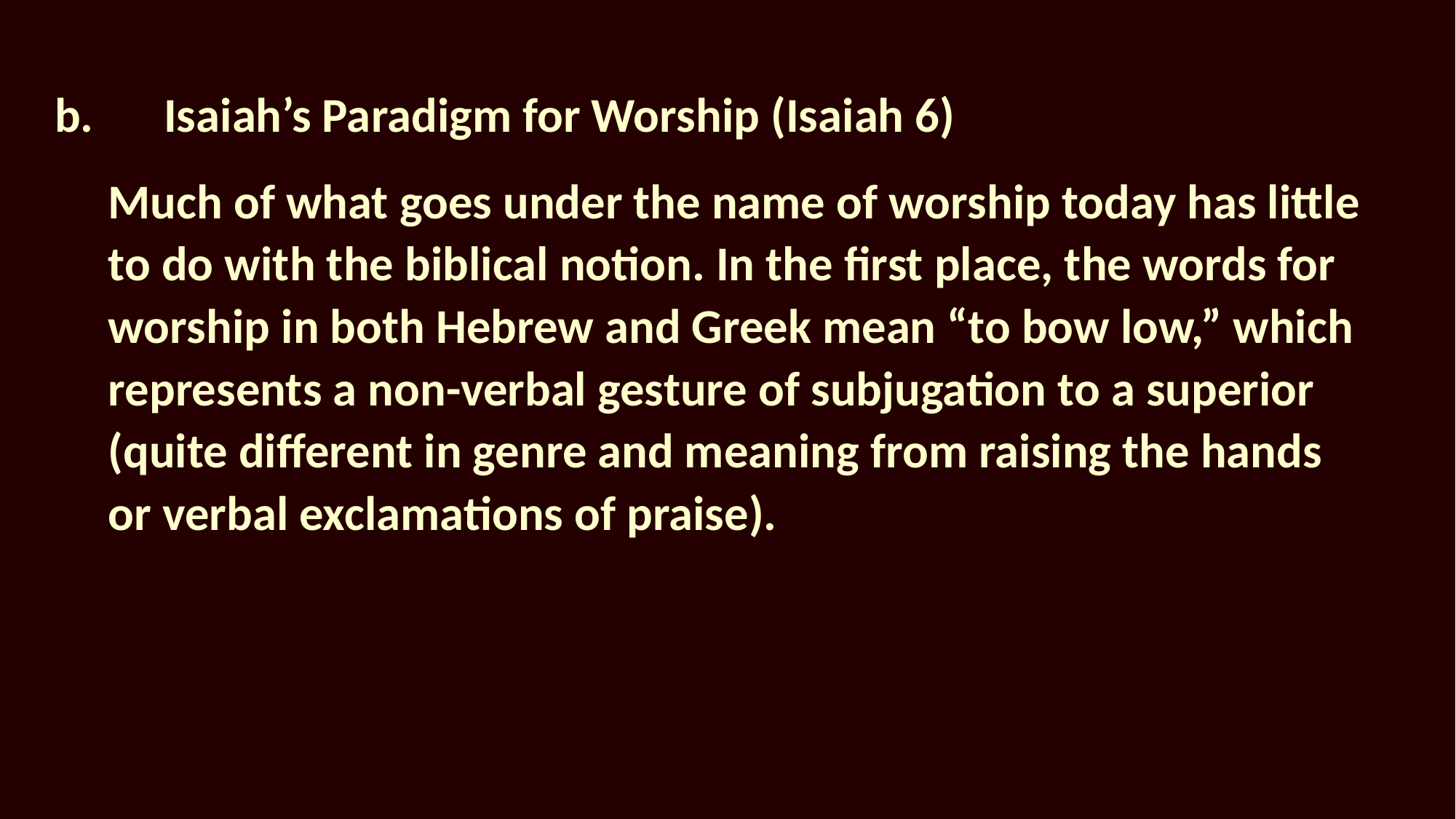

b.	Isaiah’s Paradigm for Worship (Isaiah 6)
Much of what goes under the name of worship today has little to do with the biblical notion. In the first place, the words for worship in both Hebrew and Greek mean “to bow low,” which represents a non-verbal gesture of subjugation to a superior (quite different in genre and meaning from raising the hands or verbal exclamations of praise).